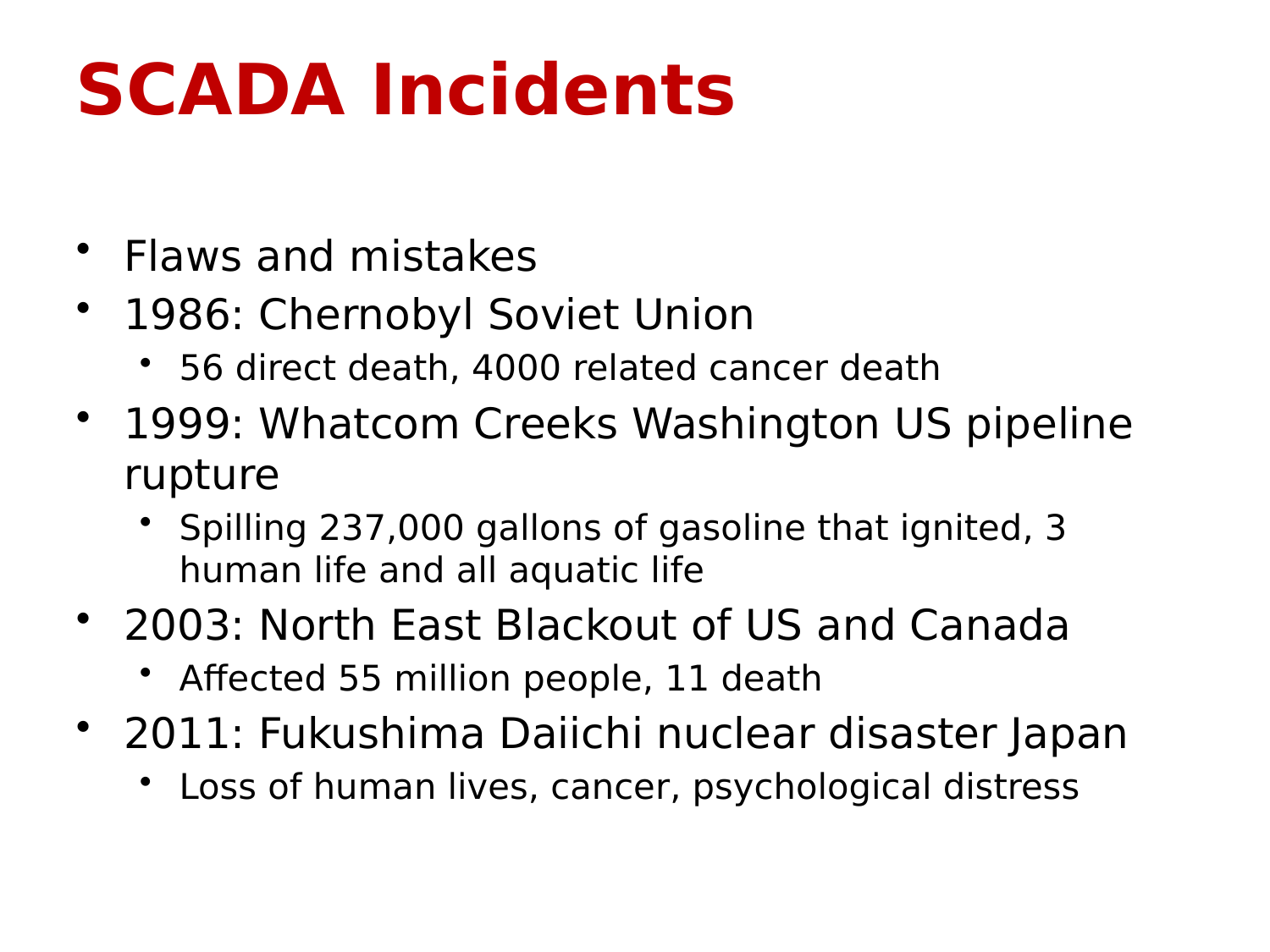

# SCADA Incidents
Flaws and mistakes
1986: Chernobyl Soviet Union
56 direct death, 4000 related cancer death
1999: Whatcom Creeks Washington US pipeline rupture
Spilling 237,000 gallons of gasoline that ignited, 3 human life and all aquatic life
2003: North East Blackout of US and Canada
Affected 55 million people, 11 death
2011: Fukushima Daiichi nuclear disaster Japan
Loss of human lives, cancer, psychological distress